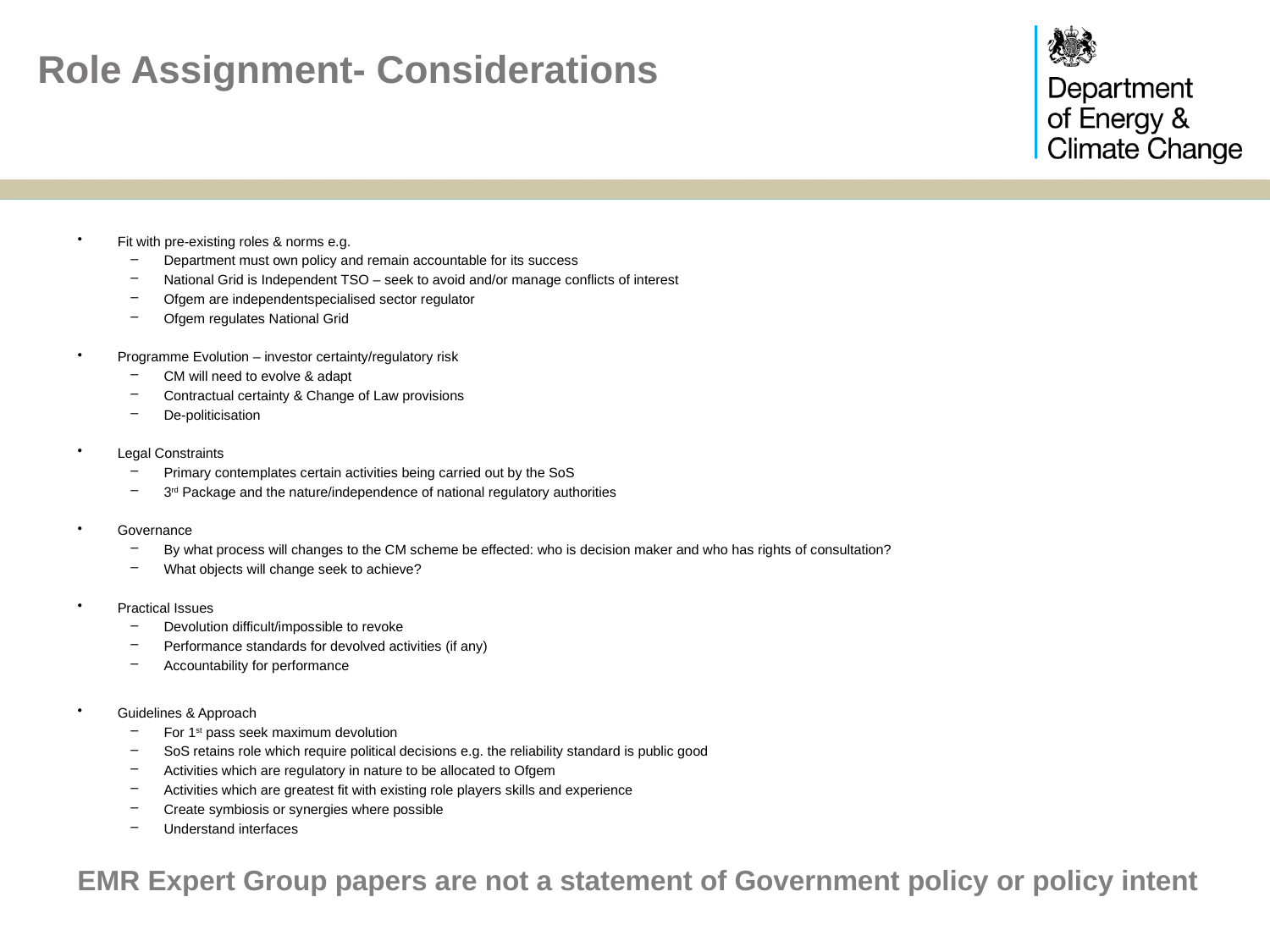

# Role Assignment- Considerations
Fit with pre-existing roles & norms e.g.
Department must own policy and remain accountable for its success
National Grid is Independent TSO – seek to avoid and/or manage conflicts of interest
Ofgem are independentspecialised sector regulator
Ofgem regulates National Grid

Programme Evolution – investor certainty/regulatory risk
CM will need to evolve & adapt
Contractual certainty & Change of Law provisions
De-politicisation

Legal Constraints
Primary contemplates certain activities being carried out by the SoS
3rd Package and the nature/independence of national regulatory authorities

Governance
By what process will changes to the CM scheme be effected: who is decision maker and who has rights of consultation?
What objects will change seek to achieve?

Practical Issues
Devolution difficult/impossible to revoke
Performance standards for devolved activities (if any)
Accountability for performance

Guidelines & Approach
For 1st pass seek maximum devolution
SoS retains role which require political decisions e.g. the reliability standard is public good
Activities which are regulatory in nature to be allocated to Ofgem
Activities which are greatest fit with existing role players skills and experience
Create symbiosis or synergies where possible
Understand interfaces

EMR Expert Group papers are not a statement of Government policy or policy intent